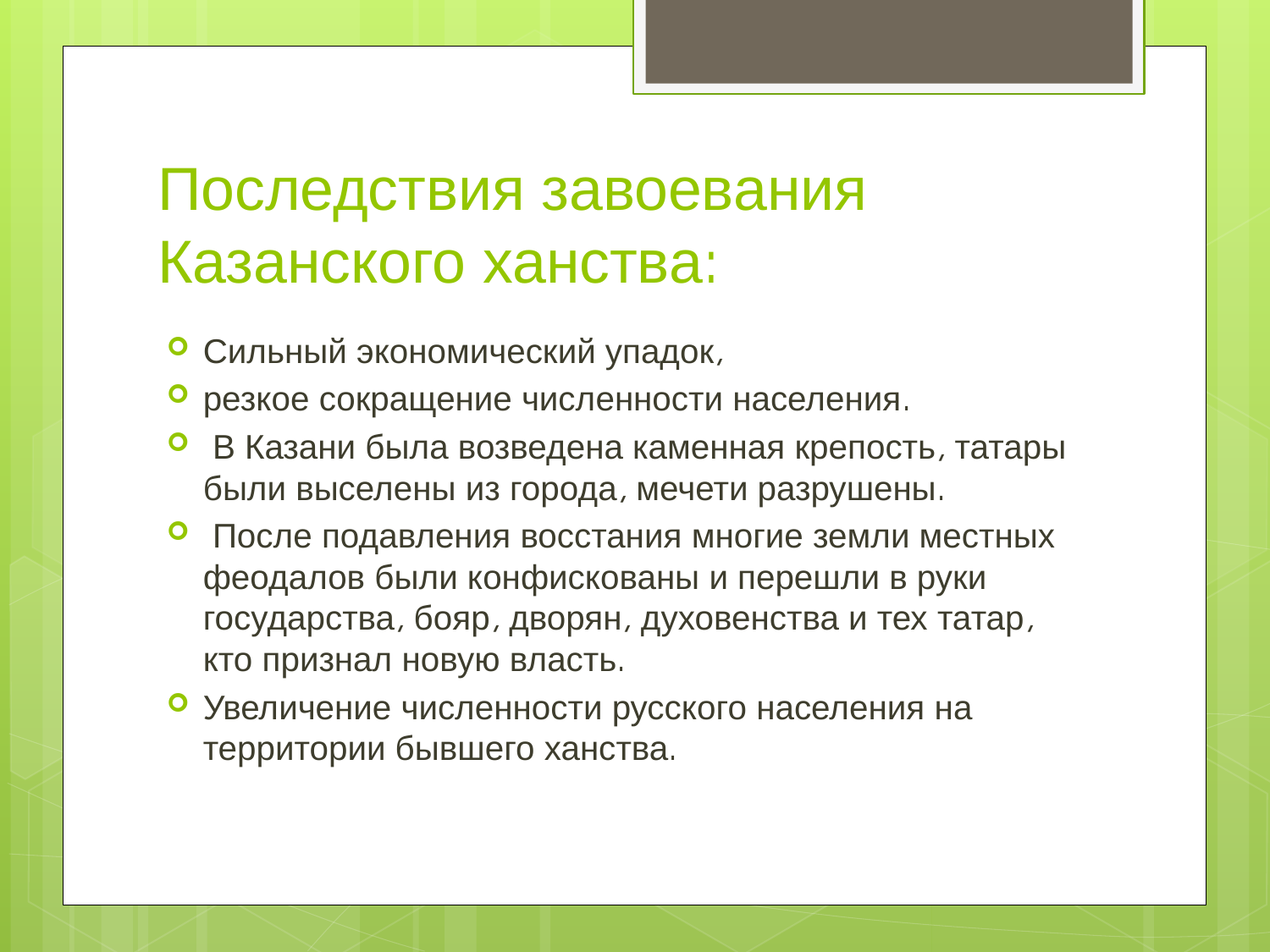

# Последствия завоевания Казанского ханства:
Сильный экономический упадок,
резкое сокращение численности населения.
 В Казани была возведена каменная крепость, татары были выселены из города, мечети разрушены.
 После подавления восстания многие земли местных феодалов были конфискованы и перешли в руки государства, бояр, дворян, духовенства и тех татар, кто признал новую власть.
Увеличение численности русского населения на территории бывшего ханства.